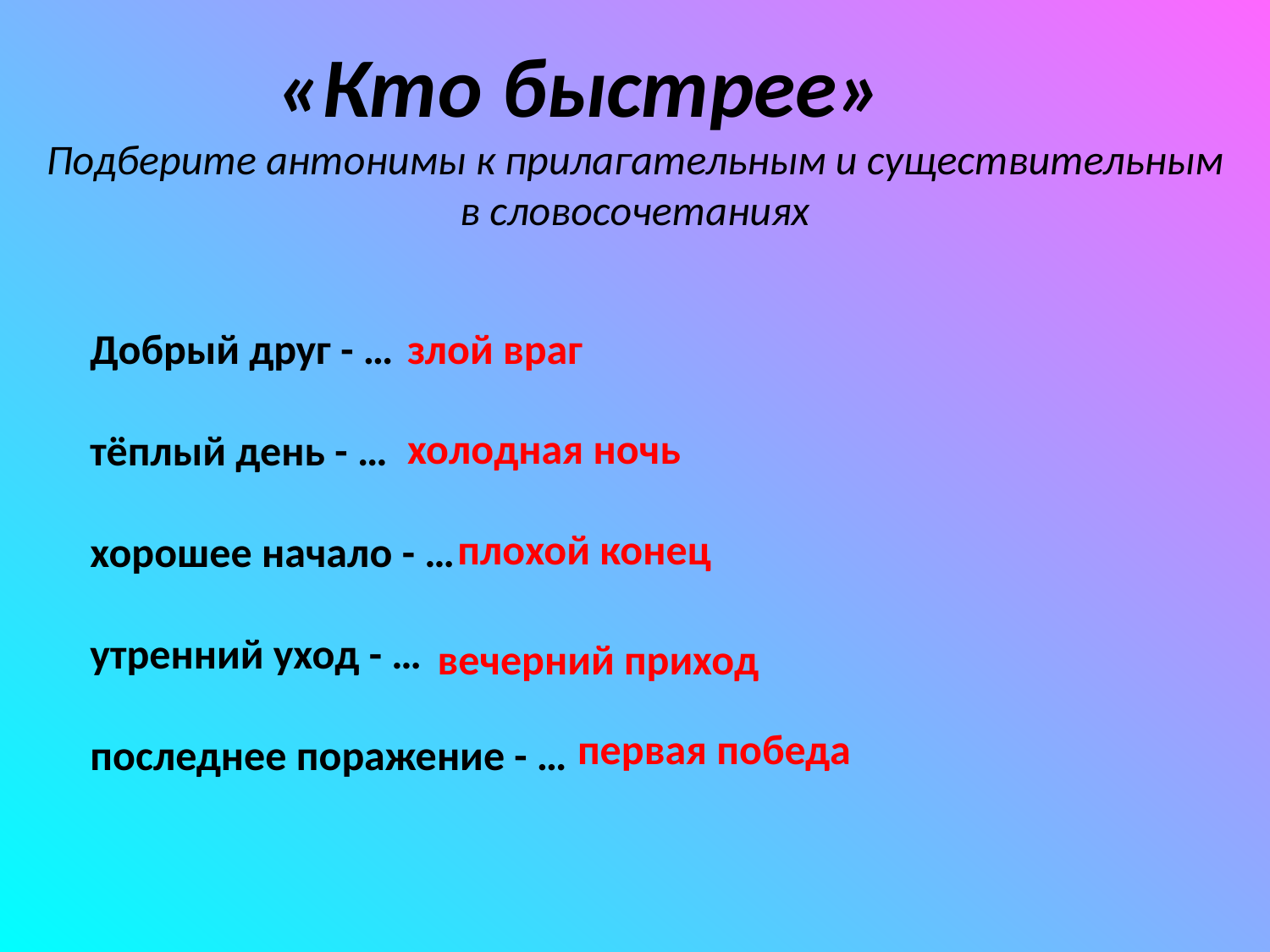

«Кто быстрее»
Подберите антонимы к прилагательным и существительным в словосочетаниях
Добрый друг - …

тёплый день - …

хорошее начало - …

утренний уход - …

последнее поражение - …

злой враг
холодная ночь
плохой конец
вечерний приход
первая победа